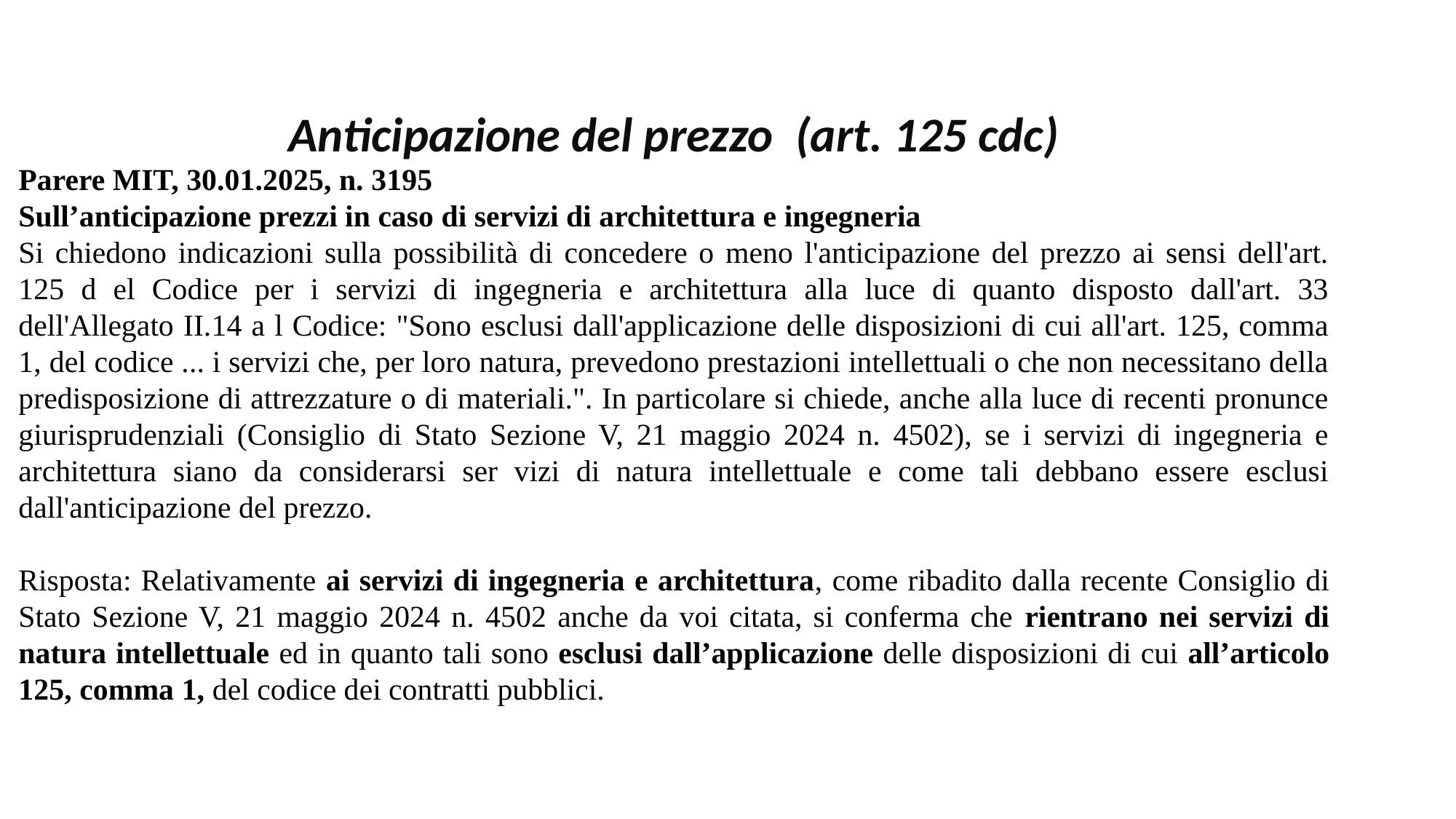

Anticipazione del prezzo  (art. 125 cdc)
Parere MIT, 30.01.2025, n. 3195
Sull’anticipazione prezzi in caso di servizi di architettura e ingegneria
Si chiedono indicazioni sulla possibilità di concedere o meno l'anticipazione del prezzo ai sensi dell'art. 125 d el Codice per i servizi di ingegneria e architettura alla luce di quanto disposto dall'art. 33 dell'Allegato II.14 a l Codice: "Sono esclusi dall'applicazione delle disposizioni di cui all'art. 125, comma 1, del codice ... i servizi che, per loro natura, prevedono prestazioni intellettuali o che non necessitano della predisposizione di attrezzature o di materiali.". In particolare si chiede, anche alla luce di recenti pronunce giurisprudenziali (Consiglio di Stato Sezione V, 21 maggio 2024 n. 4502), se i servizi di ingegneria e architettura siano da considerarsi ser vizi di natura intellettuale e come tali debbano essere esclusi dall'anticipazione del prezzo.

Risposta: Relativamente ai servizi di ingegneria e architettura, come ribadito dalla recente Consiglio di Stato Sezione V, 21 maggio 2024 n. 4502 anche da voi citata, si conferma che rientrano nei servizi di natura intellettuale ed in quanto tali sono esclusi dall’applicazione delle disposizioni di cui all’articolo 125, comma 1, del codice dei contratti pubblici.